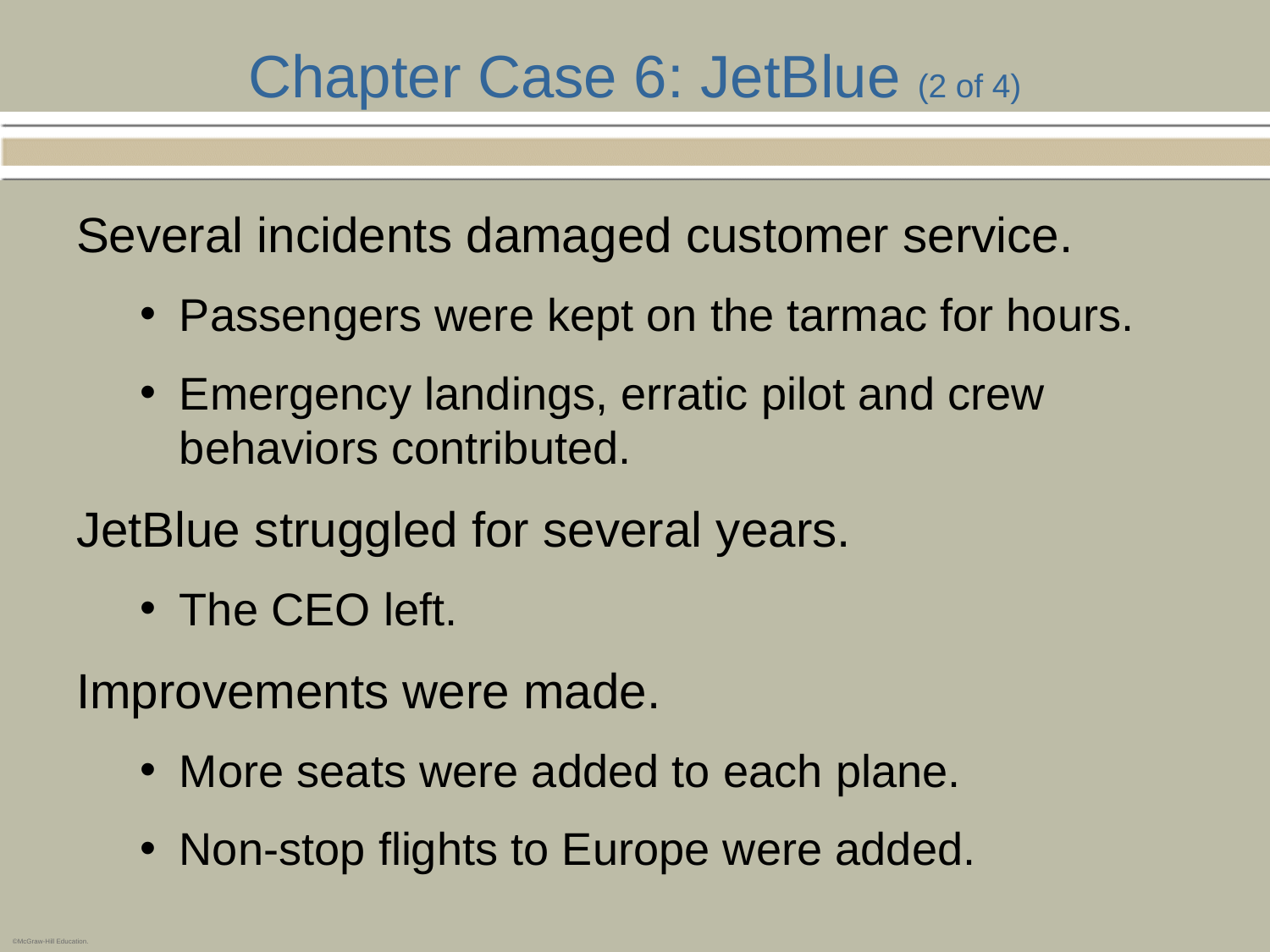

# Chapter Case 6: JetBlue (2 of 4)
Several incidents damaged customer service.
Passengers were kept on the tarmac for hours.
Emergency landings, erratic pilot and crew behaviors contributed.
JetBlue struggled for several years.
The CEO left.
Improvements were made.
More seats were added to each plane.
Non-stop flights to Europe were added.